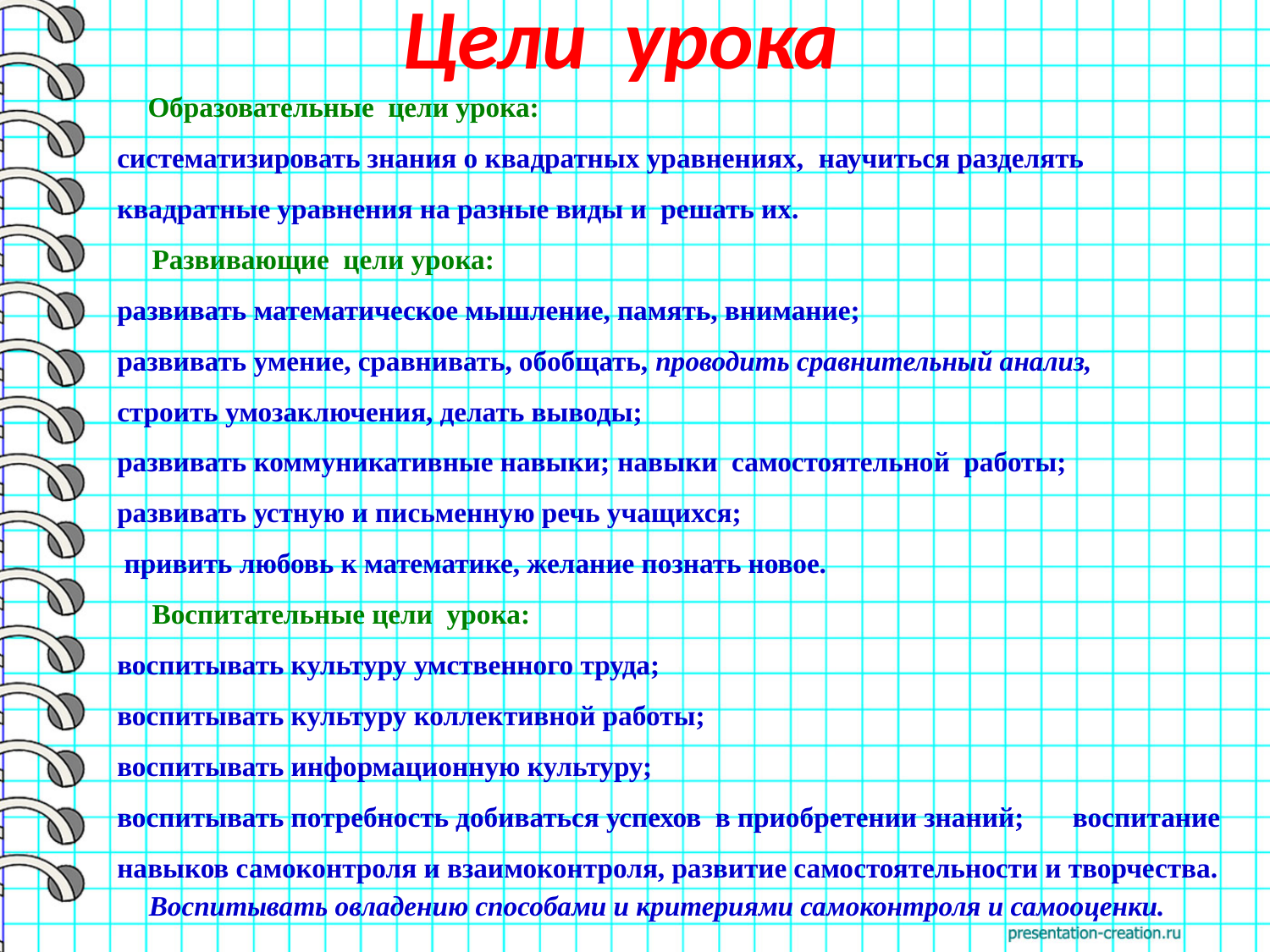

# Цели  урока
     Образовательные  цели урока:
систематизировать знания о квадратных уравнениях,  научиться разделять квадратные уравнения на разные виды и  решать их.
     Развивающие  цели урока:
развивать математическое мышление, память, внимание;
развивать умение, сравнивать, обобщать, проводить сравнительный анализ,
строить умозаключения, делать выводы;
развивать коммуникативные навыки; навыки  самостоятельной  работы;
развивать устную и письменную речь учащихся;
 привить любовь к математике, желание познать новое.
     Воспитательные цели  урока:
воспитывать культуру умственного труда;
воспитывать культуру коллективной работы;
воспитывать информационную культуру;
воспитывать потребность добиваться успехов  в приобретении знаний;       воспитание навыков самоконтроля и взаимоконтроля, развитие самостоятельности и творчества.
Воспитывать овладению способами и критериями самоконтроля и самооценки.